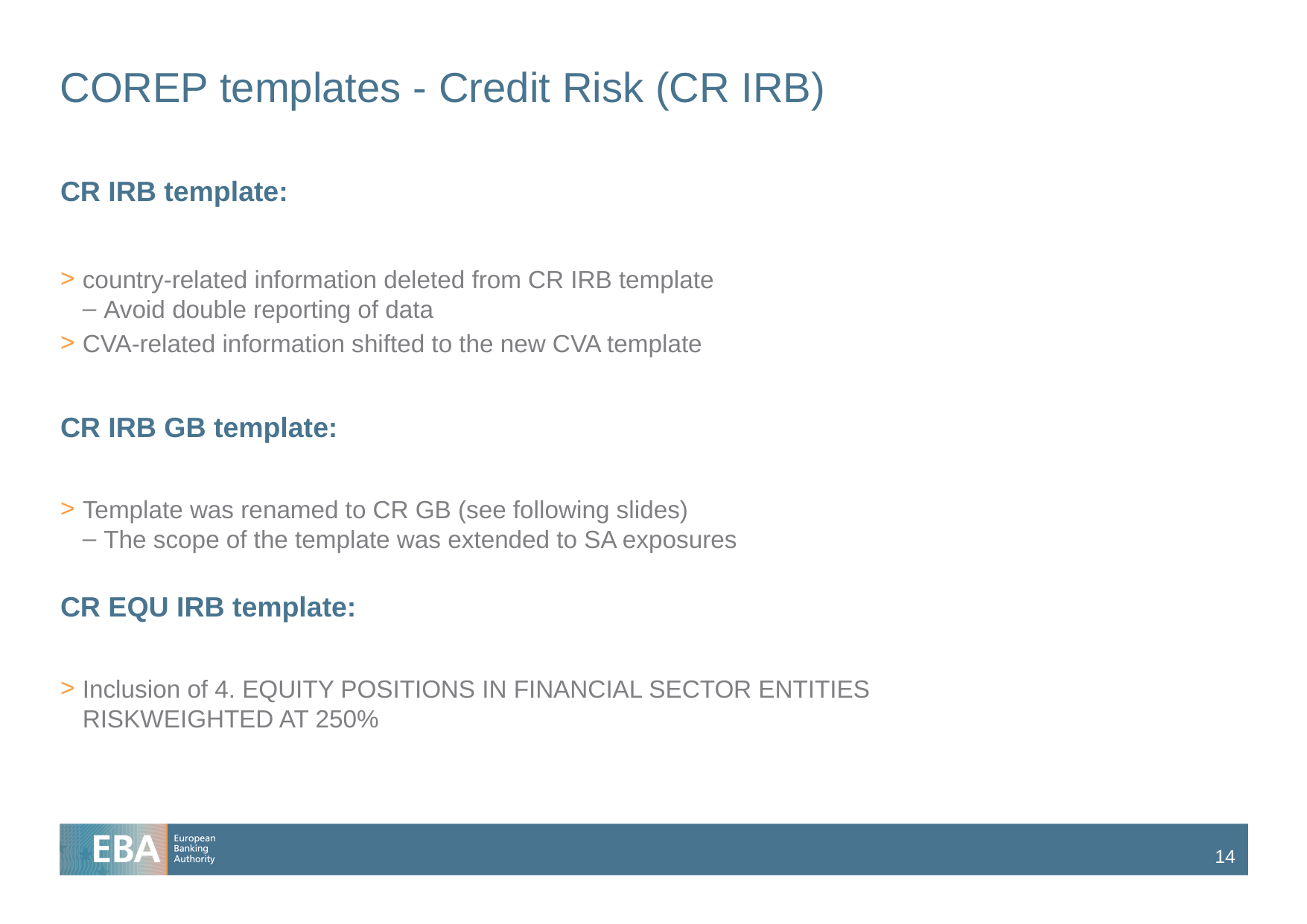

# COREP templates - Credit Risk (CR IRB)
CR IRB template:

country-related information deleted from CR IRB template
Avoid double reporting of data
CVA-related information shifted to the new CVA template

CR IRB GB template:

Template was renamed to CR GB (see following slides)
The scope of the template was extended to SA exposures

CR EQU IRB template:

Inclusion of 4. EQUITY POSITIONS IN FINANCIAL SECTOR ENTITIES RISKWEIGHTED AT 250%